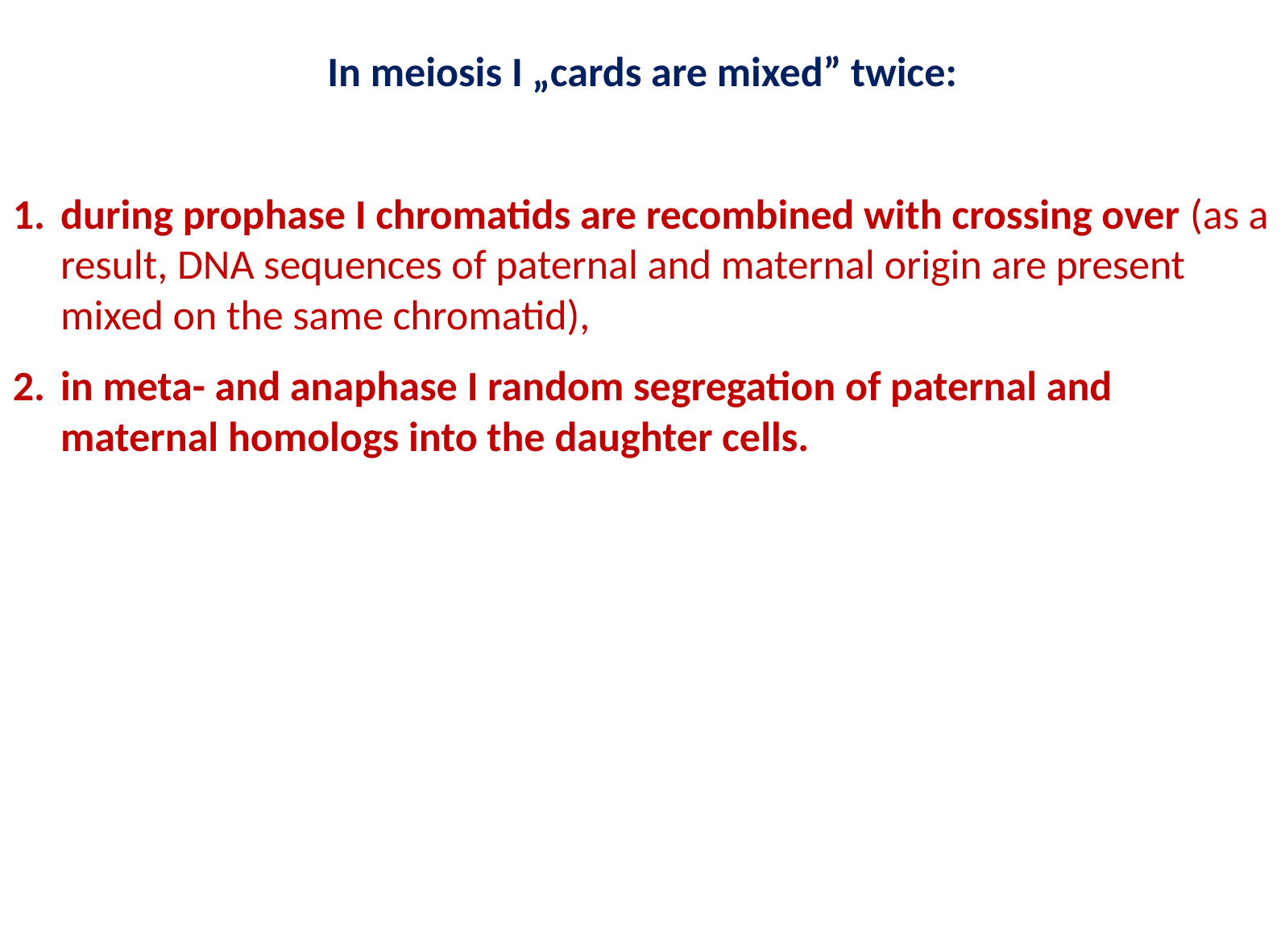

In meiosis I „cards are mixed” twice:

during prophase I chromatids are recombined with crossing over (as a result, DNA sequences of paternal and maternal origin are present mixed on the same chromatid),
in meta- and anaphase I random segregation of paternal and maternal homologs into the daughter cells.